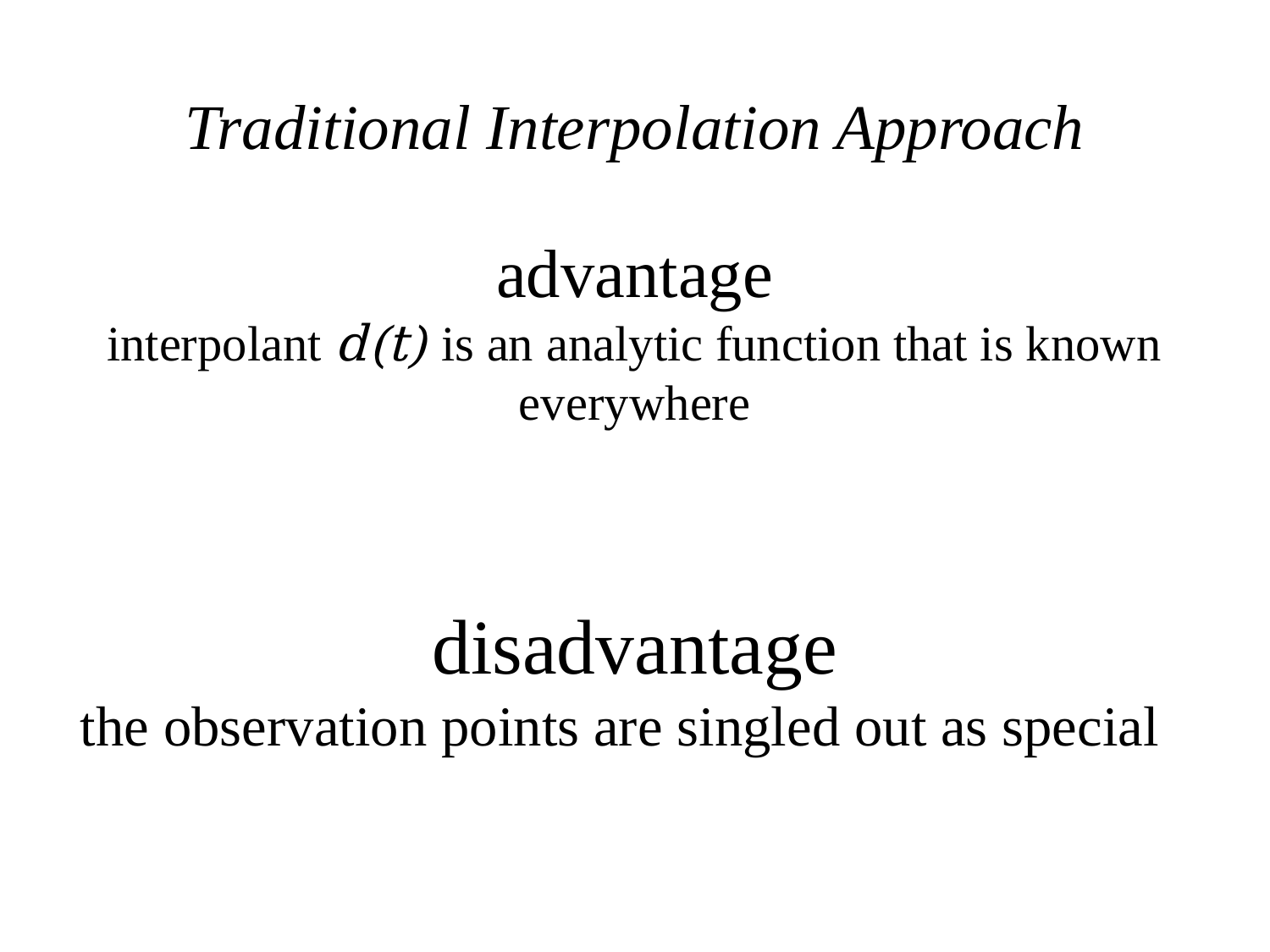

Traditional Interpolation Approach
advantage
interpolant d(t) is an analytic function that is known everywhere
# disadvantage the observation points are singled out as special